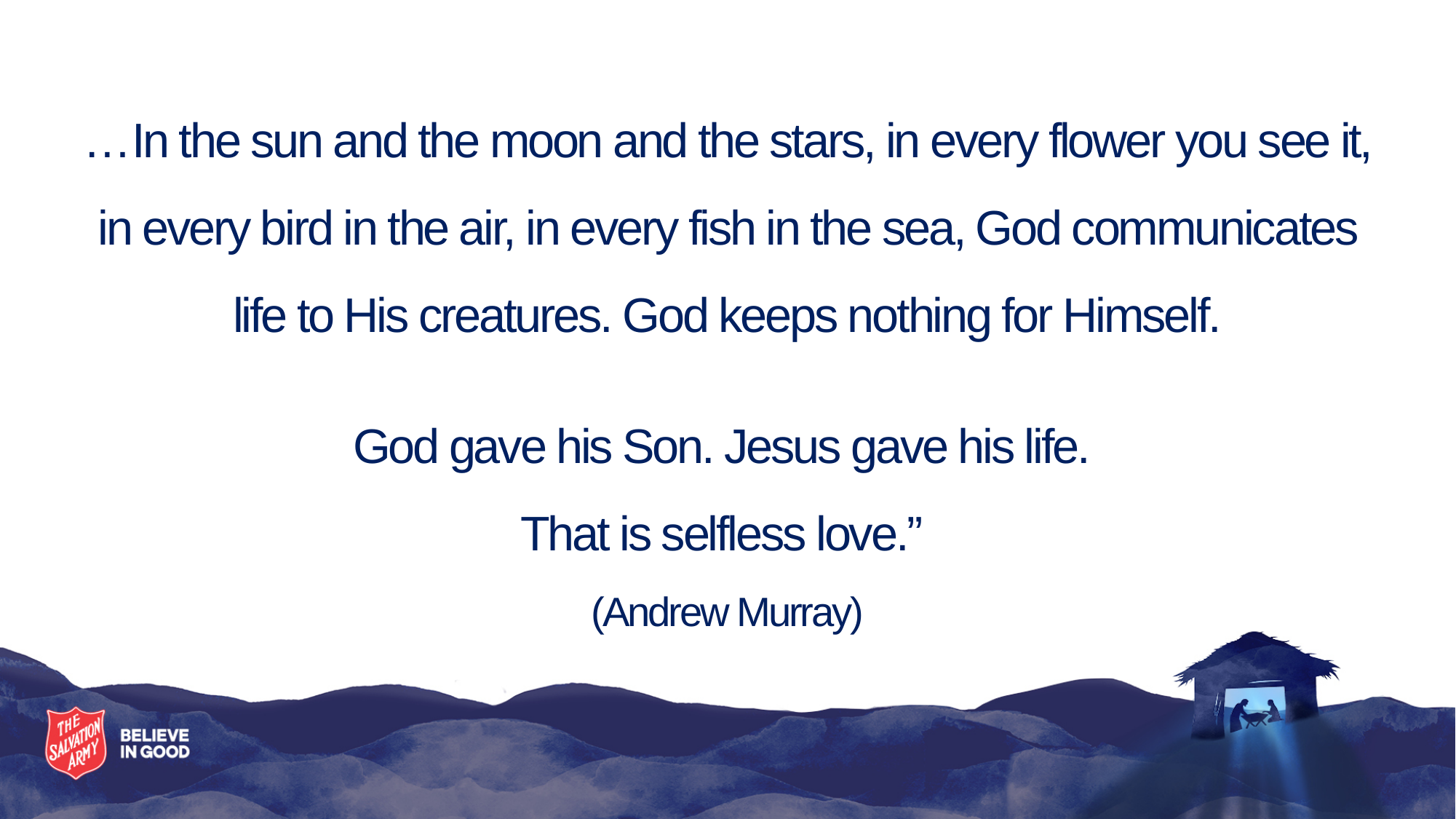

# …In the sun and the moon and the stars, in every flower you see it, in every bird in the air, in every fish in the sea, God communicates life to His creatures. God keeps nothing for Himself. God gave his Son. Jesus gave his life. That is selfless love.” (Andrew Murray)